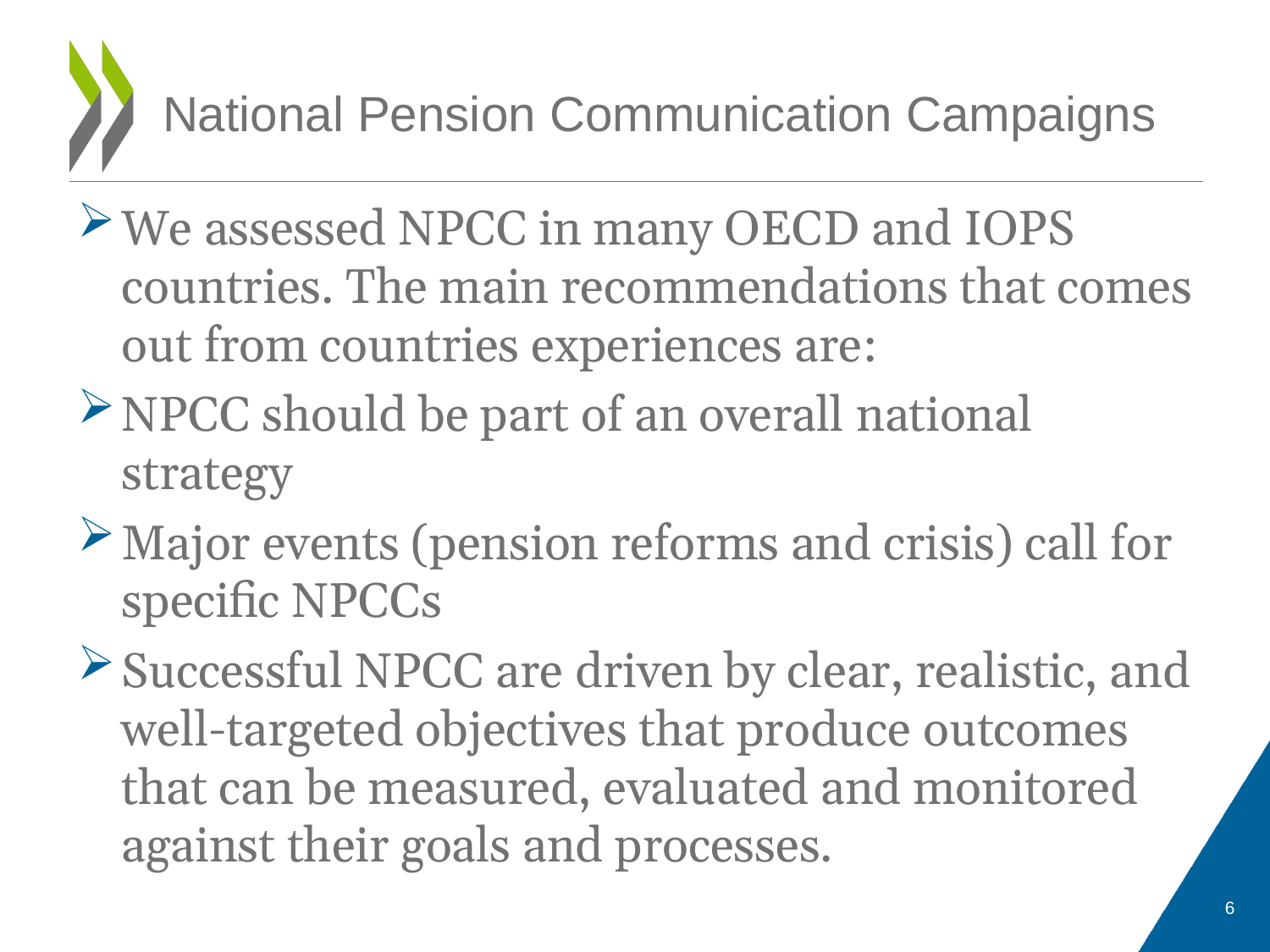

# National Pension Communication Campaigns
We assessed NPCC in many OECD and IOPS countries. The main recommendations that comes out from countries experiences are:
NPCC should be part of an overall national strategy
Major events (pension reforms and crisis) call for specific NPCCs
Successful NPCC are driven by clear, realistic, and well-targeted objectives that produce outcomes that can be measured, evaluated and monitored against their goals and processes.
6